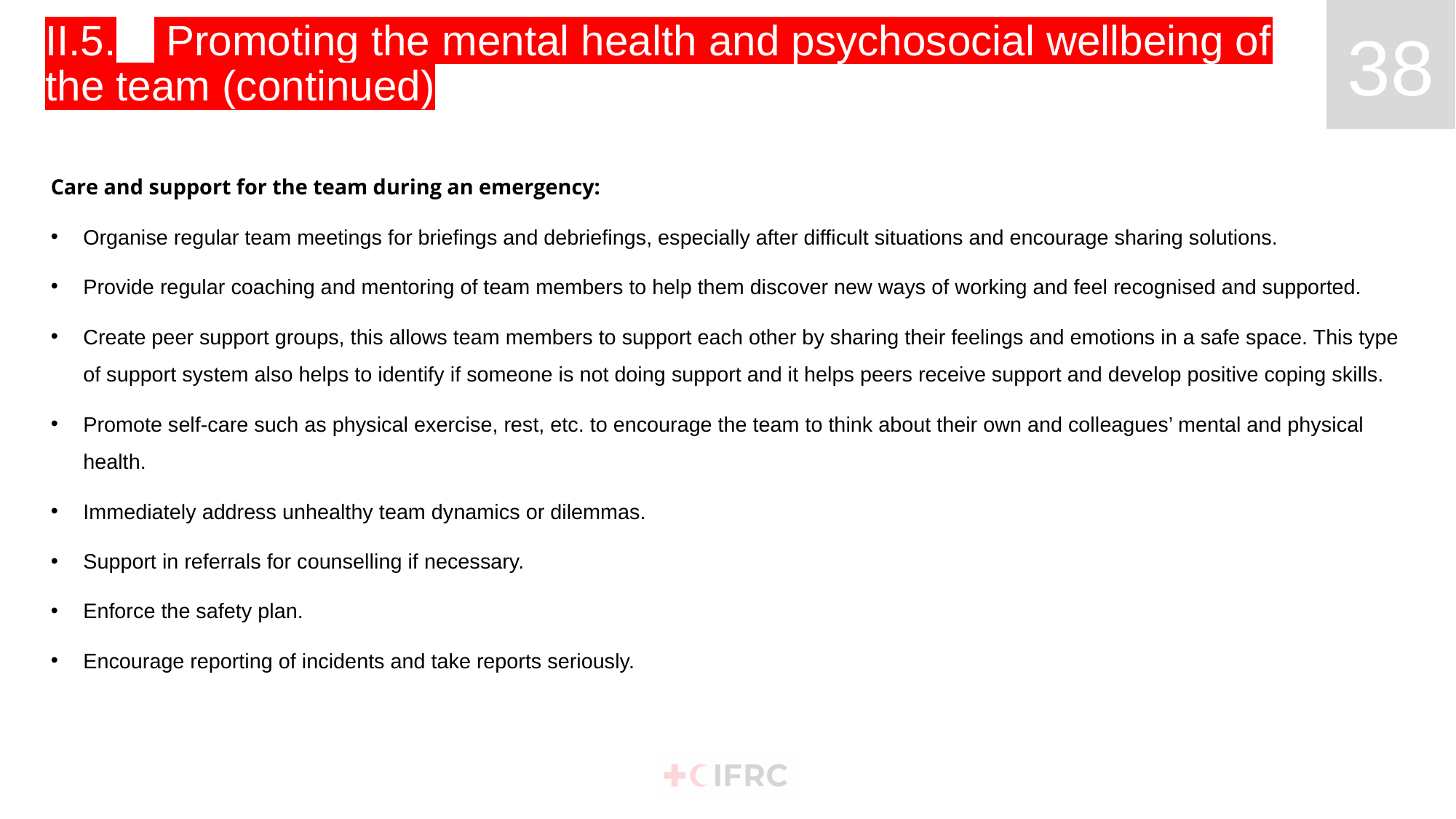

# II.5.	 Promoting the mental health and psychosocial wellbeing of the team (continued)
Care and support for the team during an emergency:
Organise regular team meetings for briefings and debriefings, especially after difficult situations and encourage sharing solutions.
Provide regular coaching and mentoring of team members to help them discover new ways of working and feel recognised and supported.
Create peer support groups, this allows team members to support each other by sharing their feelings and emotions in a safe space. This type of support system also helps to identify if someone is not doing support and it helps peers receive support and develop positive coping skills.
Promote self-care such as physical exercise, rest, etc. to encourage the team to think about their own and colleagues’ mental and physical health.
Immediately address unhealthy team dynamics or dilemmas.
Support in referrals for counselling if necessary.
Enforce the safety plan.
Encourage reporting of incidents and take reports seriously.